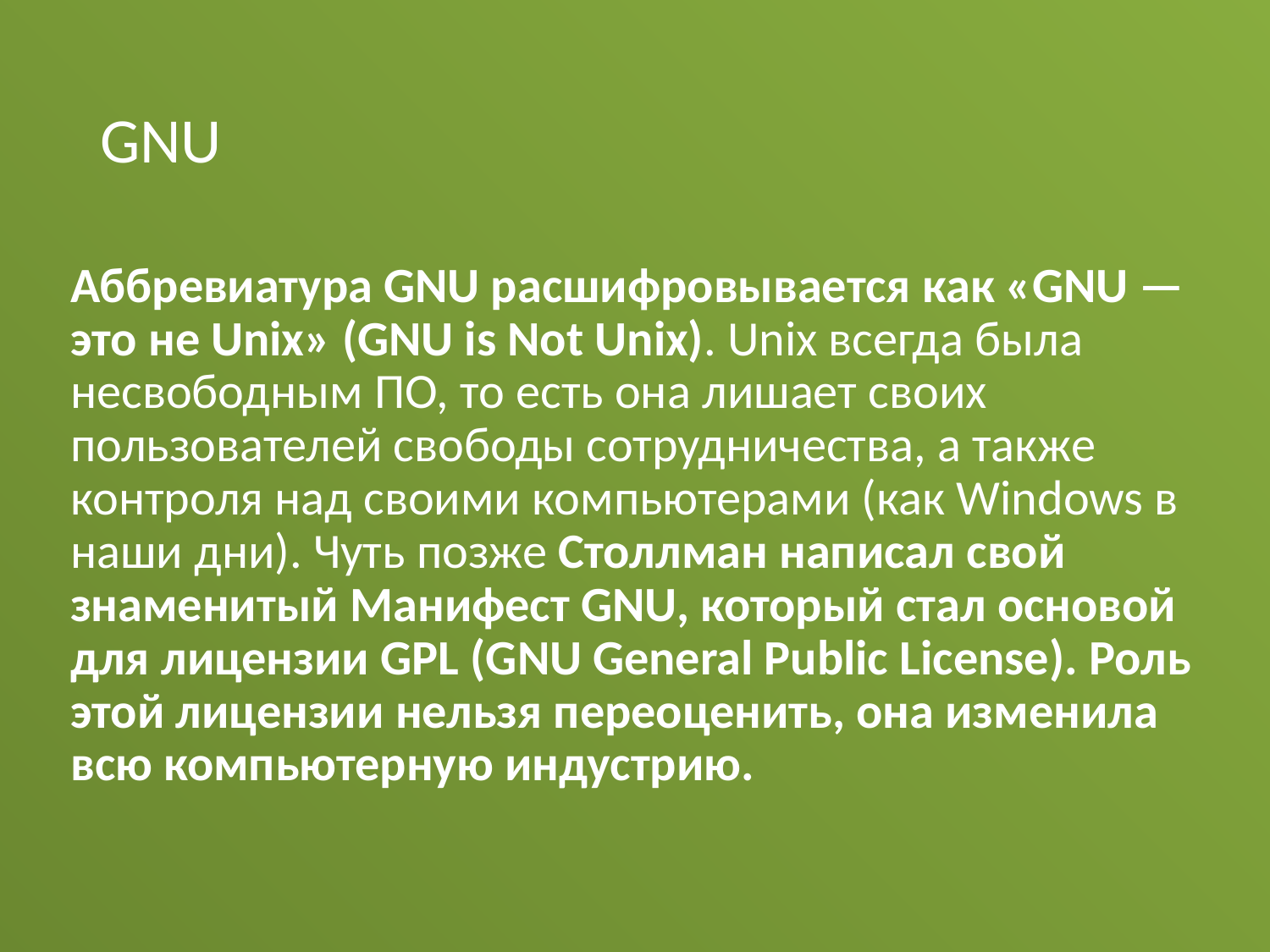

# GNU
Аббревиатура GNU расшифровывается как «GNU — это не Unix» (GNU is Not Unix). Unix всегда была несвободным ПО, то есть она лишает своих пользователей свободы сотрудничества, а также контроля над своими компьютерами (как Windows в наши дни). Чуть позже Столлман написал свой знаменитый Манифест GNU, который стал основой для лицензии GPL (GNU General Public License). Роль этой лицензии нельзя переоценить, она изменила всю компьютерную индустрию.